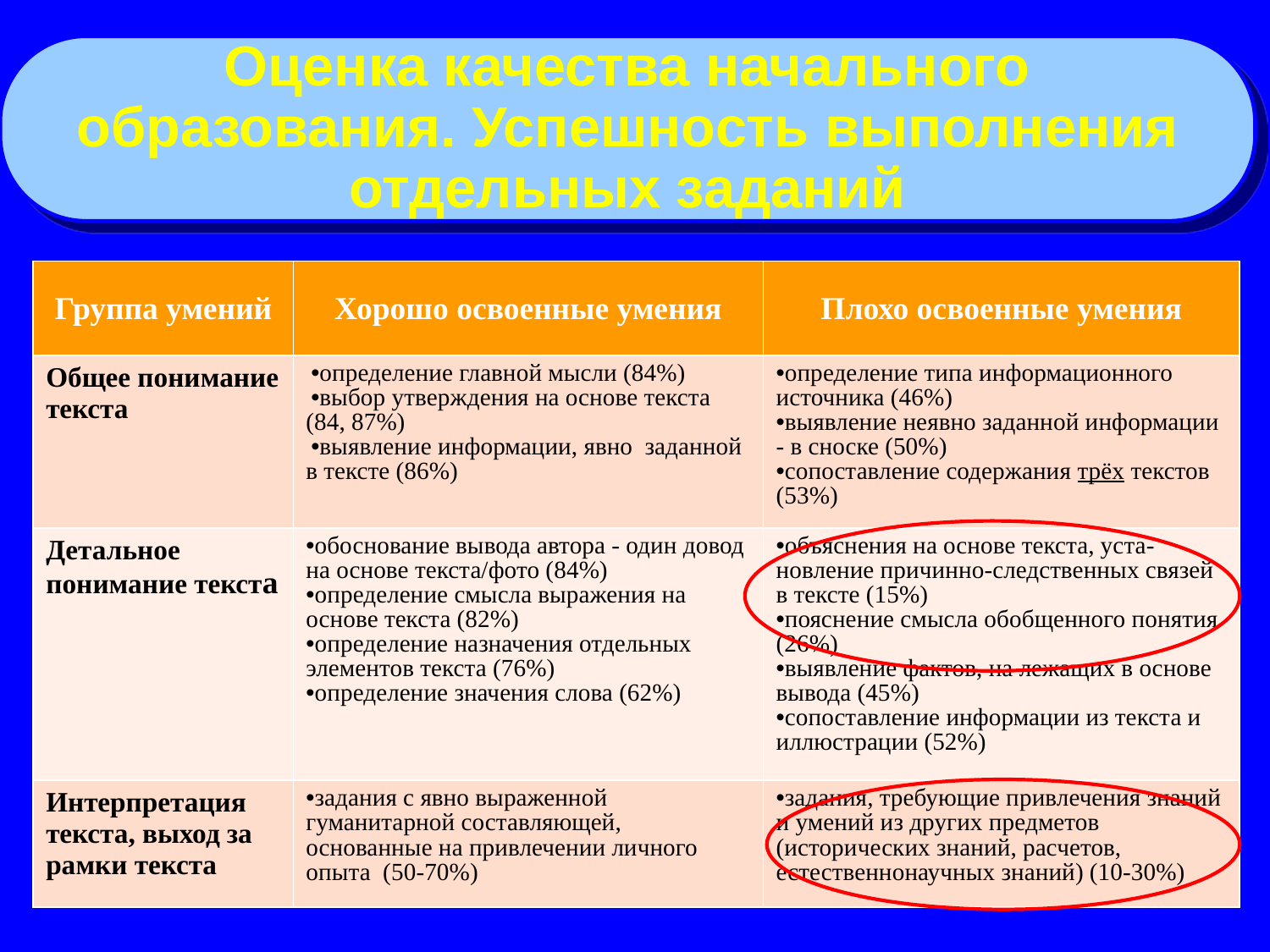

Оценка качества начального
образования. Успешность выполнения
отдельных заданий
| Группа умений | Хорошо освоенные умения | Плохо освоенные умения |
| --- | --- | --- |
| Общее понимание текста | определение главной мысли (84%) выбор утверждения на основе текста (84, 87%) выявление информации, явно заданной в тексте (86%) | определение типа информационного источника (46%) выявление неявно заданной информации - в сноске (50%) сопоставление содержания трёх текстов (53%) |
| Детальное понимание текста | обоснование вывода автора - один довод на основе текста/фото (84%) определение смысла выражения на основе текста (82%) определение назначения отдельных элементов текста (76%) определение значения слова (62%) | объяснения на основе текста, уста-новление причинно-следственных связей в тексте (15%) пояснение смысла обобщенного понятия (26%) выявление фактов, на лежащих в основе вывода (45%) сопоставление информации из текста и иллюстрации (52%) |
| Интерпретация текста, выход за рамки текста | задания с явно выраженной гуманитарной составляющей, основанные на привлечении личного опыта (50-70%) | задания, требующие привлечения знаний и умений из других предметов (исторических знаний, расчетов, естественнонаучных знаний) (10-30%) |

73